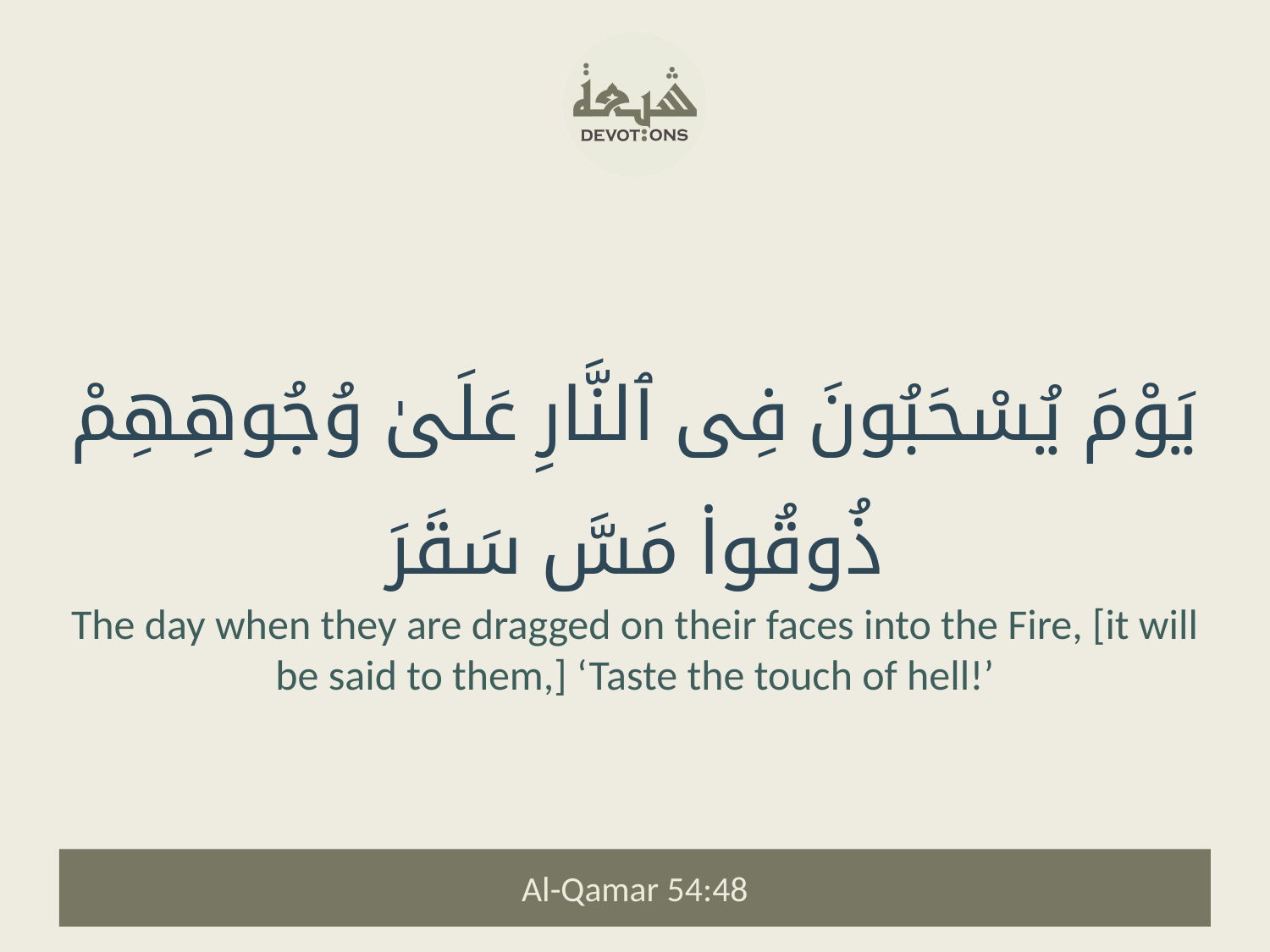

يَوْمَ يُسْحَبُونَ فِى ٱلنَّارِ عَلَىٰ وُجُوهِهِمْ ذُوقُوا۟ مَسَّ سَقَرَ
The day when they are dragged on their faces into the Fire, [it will be said to them,] ‘Taste the touch of hell!’
Al-Qamar 54:48